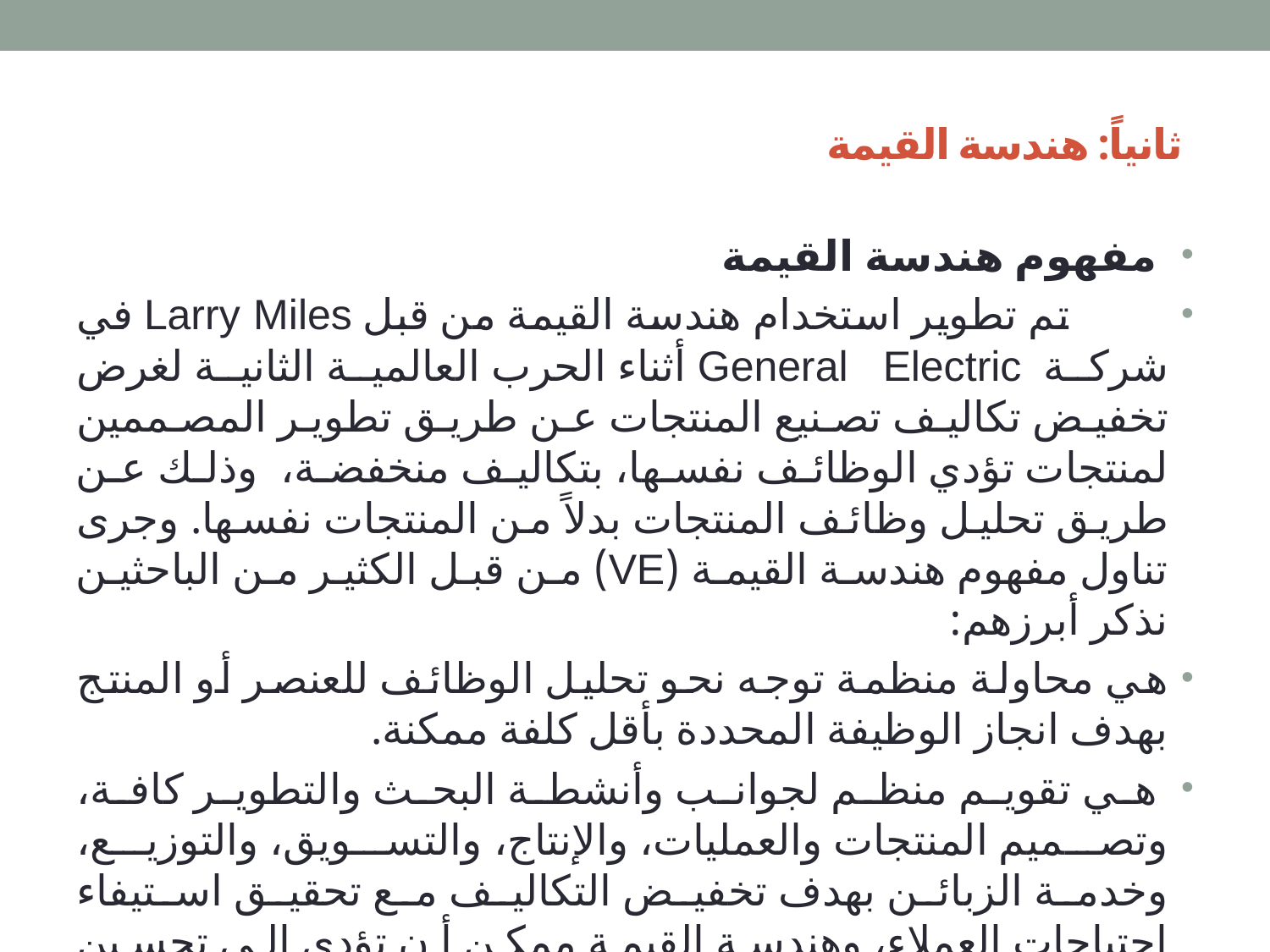

# ثانياً: هندسة القيمة
 مفهوم هندسة القيمة
         تم تطوير استخدام هندسة القيمة من قبل Larry Miles في شركة  General Electric أثناء الحرب العالمية الثانية لغرض تخفيض تكاليف تصنيع المنتجات عن طريق تطوير المصممين لمنتجات تؤدي الوظائف نفسها، بتكاليف منخفضة،  وذلك عن طريق تحليل وظائف المنتجات بدلاً من المنتجات نفسها. وجرى تناول مفهوم هندسة القيمة (VE) من قبل الكثير من الباحثين نذكر أبرزهم:
هي محاولة منظمة توجه نحو تحليل الوظائف للعنصر أو المنتج بهدف انجاز الوظيفة المحددة بأقل كلفة ممكنة.
 هي تقويم منظم لجوانب وأنشطة البحث والتطوير كافة، وتصميم المنتجات والعمليات، والإنتاج، والتسويق، والتوزيع، وخدمة الزبائن بهدف تخفيض التكاليف مع تحقيق استيفاء احتياجات العملاء، وهندسة القيمة ممكن أن تؤدي إلى تحسين تصميمات المنتج، وتغيير مواصفات وخصائص المواد، وتعديل في طرق التشغيل.